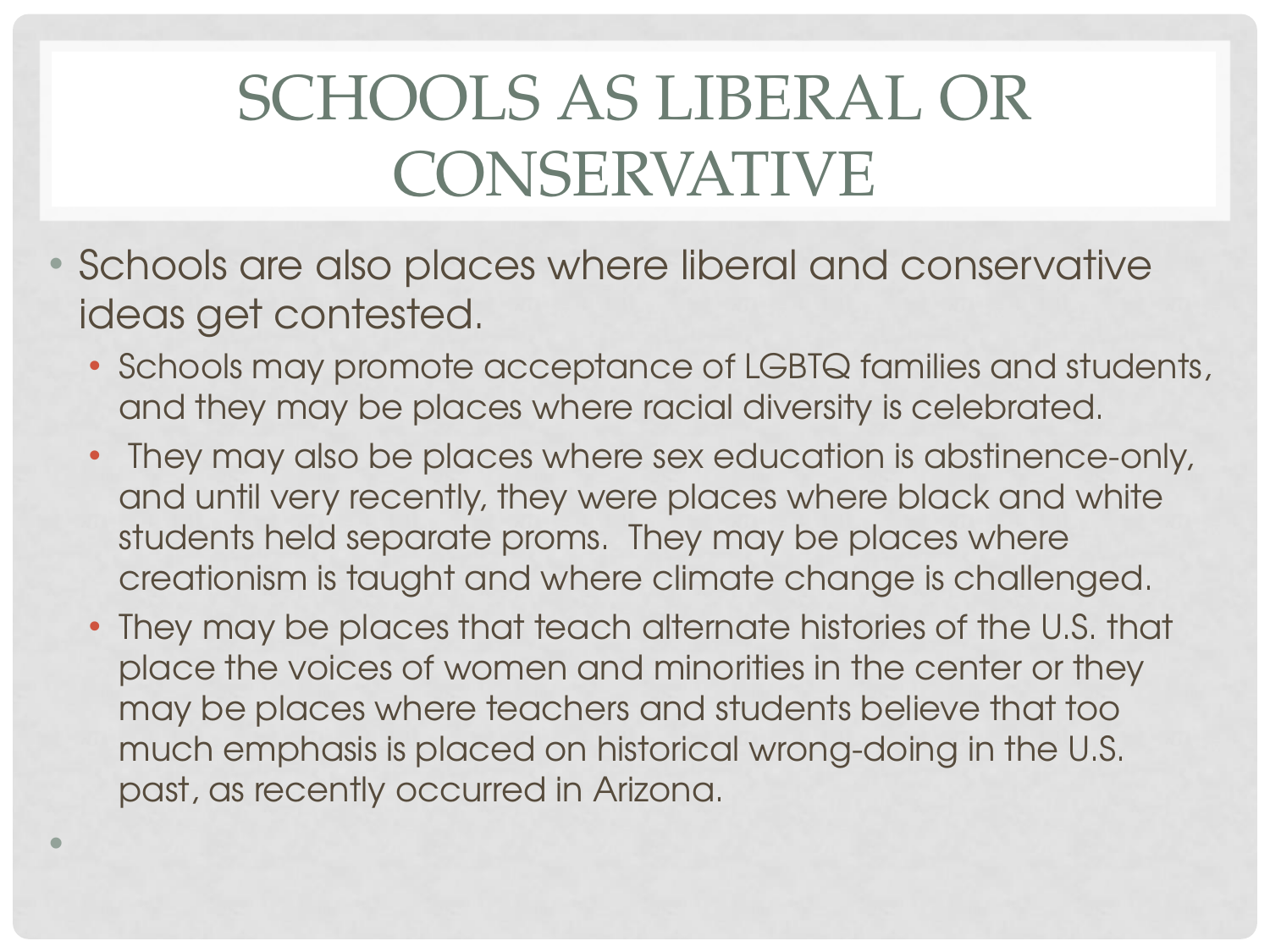

# SCHOOLS AS LIBERAL OR CONSERVATIVE
Schools are also places where liberal and conservative ideas get contested.
Schools may promote acceptance of LGBTQ families and students, and they may be places where racial diversity is celebrated.
 They may also be places where sex education is abstinence-only, and until very recently, they were places where black and white students held separate proms.  They may be places where creationism is taught and where climate change is challenged.
They may be places that teach alternate histories of the U.S. that place the voices of women and minorities in the center or they may be places where teachers and students believe that too much emphasis is placed on historical wrong-doing in the U.S. past, as recently occurred in Arizona.